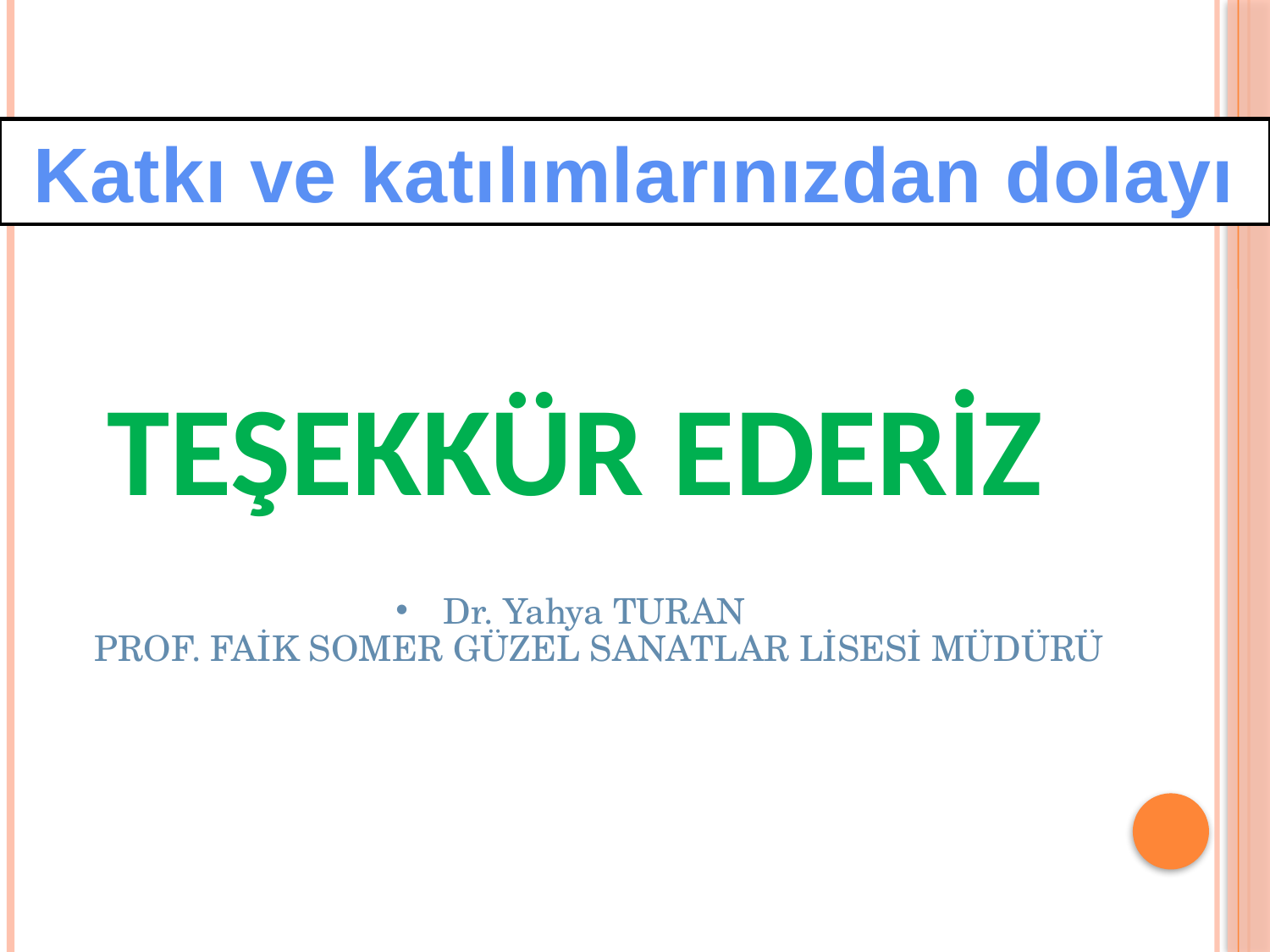

Katkı ve katılımlarınızdan dolayı

TEŞEKKÜR EDERİZ

Dr. Yahya TURAN
	PROF. FAİK SOMER GÜZEL SANATLAR LİSESİ MÜDÜRÜ